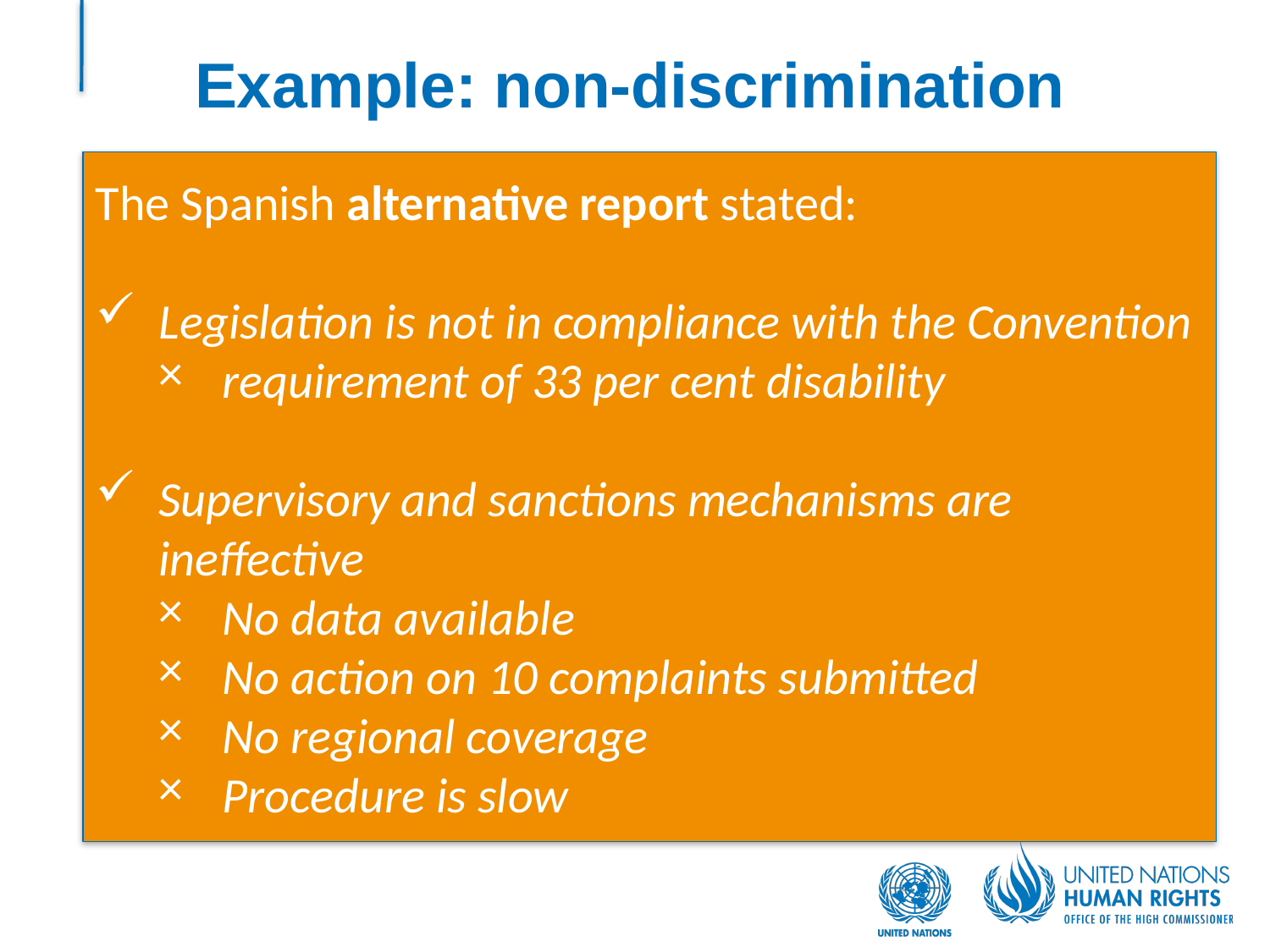

# Example: non-discrimination

The Spanish alternative report stated:

Legislation is not in compliance with the Convention
requirement of 33 per cent disability

Supervisory and sanctions mechanisms are ineffective
No data available
No action on 10 complaints submitted
No regional coverage
Procedure is slow